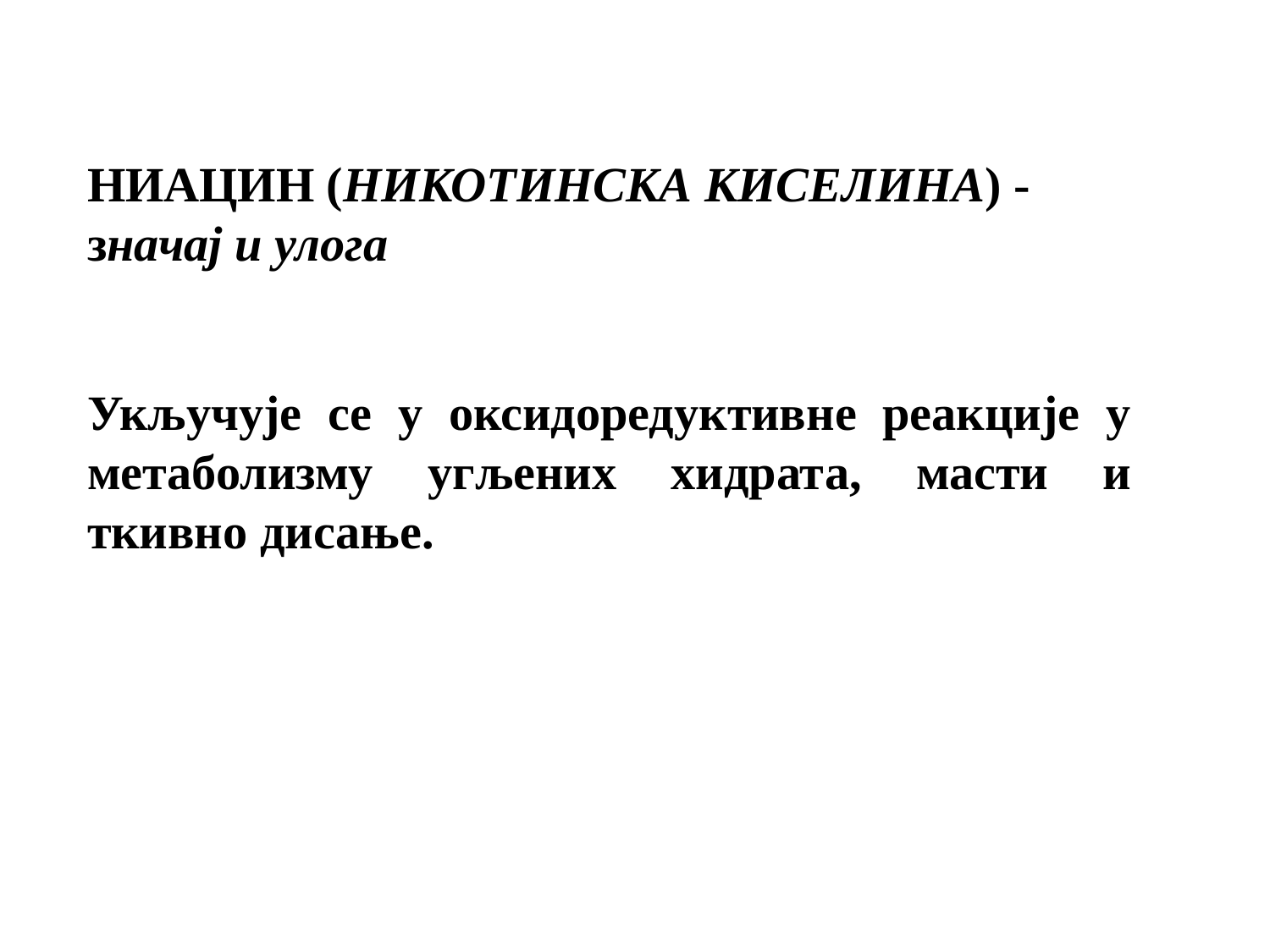

НИАЦИН (НИКОТИНСКА КИСЕЛИНА) - значај и улога

Укључује се у оксидоредуктивне реакције у метаболизму угљених хидрата, масти и ткивно дисање.